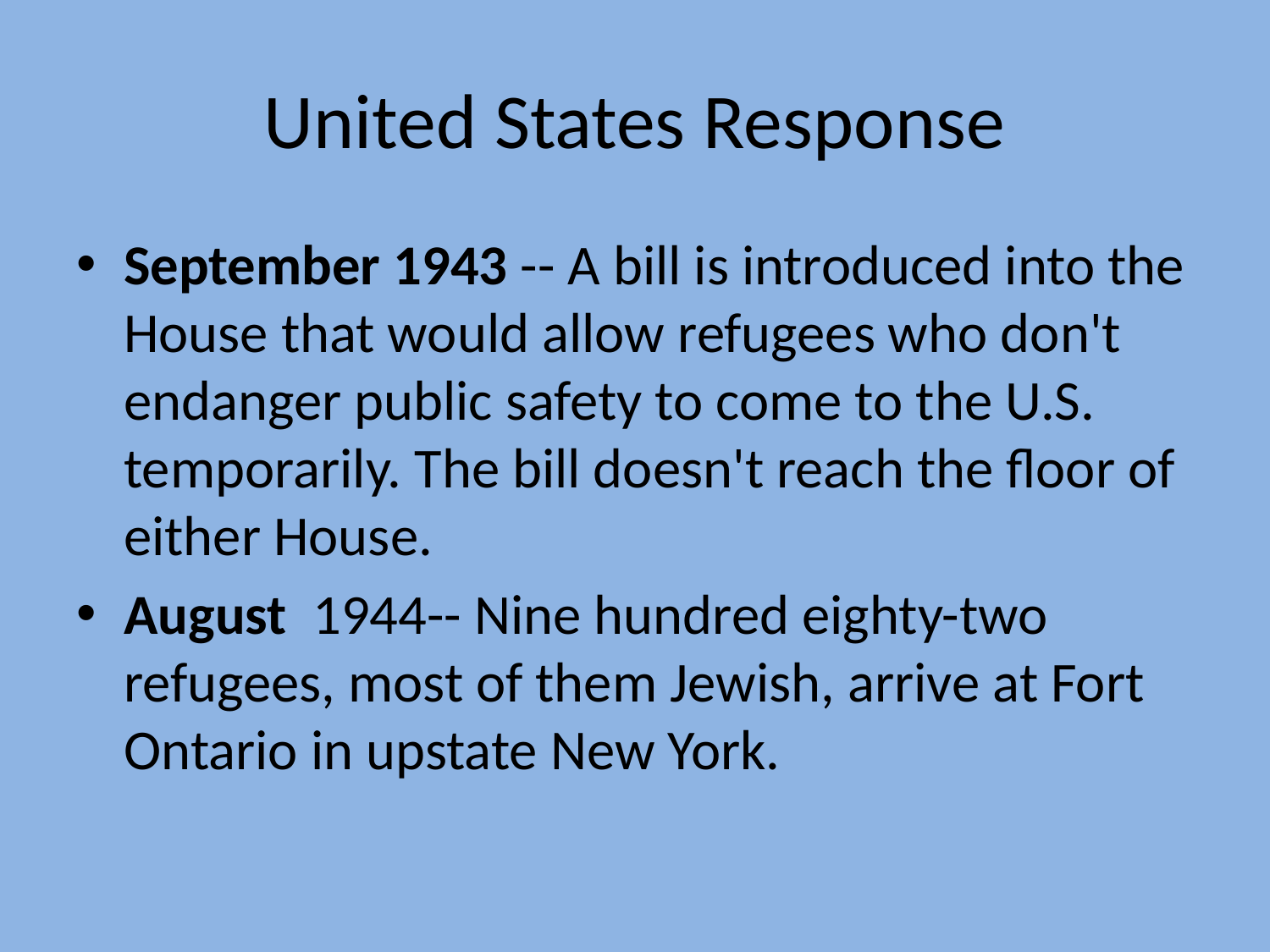

# United States Response
September 1943 -- A bill is introduced into the House that would allow refugees who don't endanger public safety to come to the U.S. temporarily. The bill doesn't reach the floor of either House.
August  1944-- Nine hundred eighty-two refugees, most of them Jewish, arrive at Fort Ontario in upstate New York.